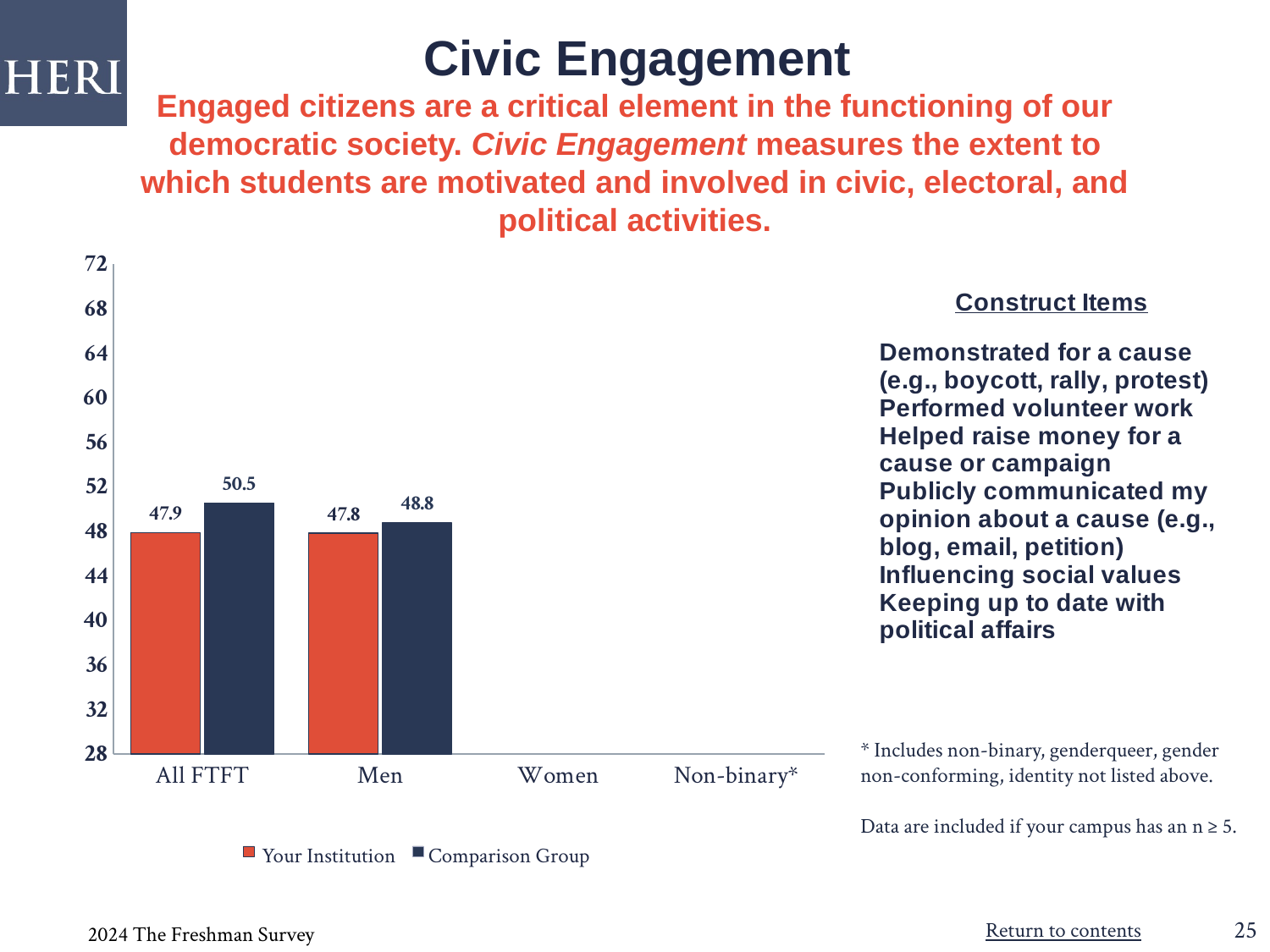

Civic Engagement
Engaged citizens are a critical element in the functioning of our democratic society. Civic Engagement measures the extent to which students are motivated and involved in civic, electoral, and political activities.

### Chart

| Category |  |  |
|---|---|---|
| All FTFT | 47.87 | 50.54 |
| Men | 47.83 | 48.76 |
| Women | None | None |
| Non-binary* | None | None |
* Includes non-binary, genderqueer, gender non-conforming, identity not listed above.

Data are included if your campus has an n ≥ 5.
  Your Institution       Comparison Group

2024 The Freshman Survey
Return to contents
25